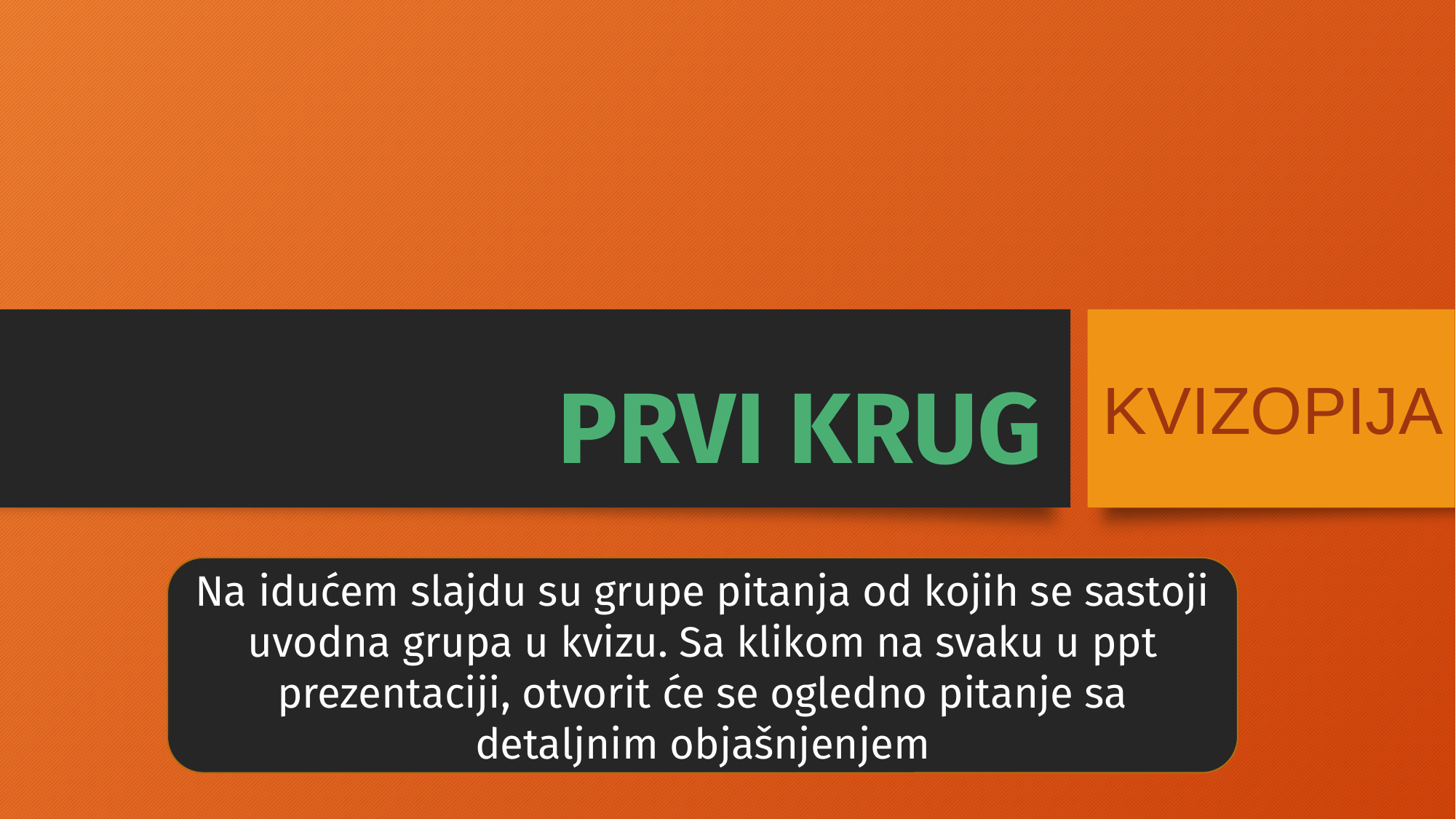

# PRVI KRUG
KVIZOPIJA
Na idućem slajdu su grupe pitanja od kojih se sastoji uvodna grupa u kvizu. Sa klikom na svaku u ppt prezentaciji, otvorit će se ogledno pitanje sa detaljnim objašnjenjem